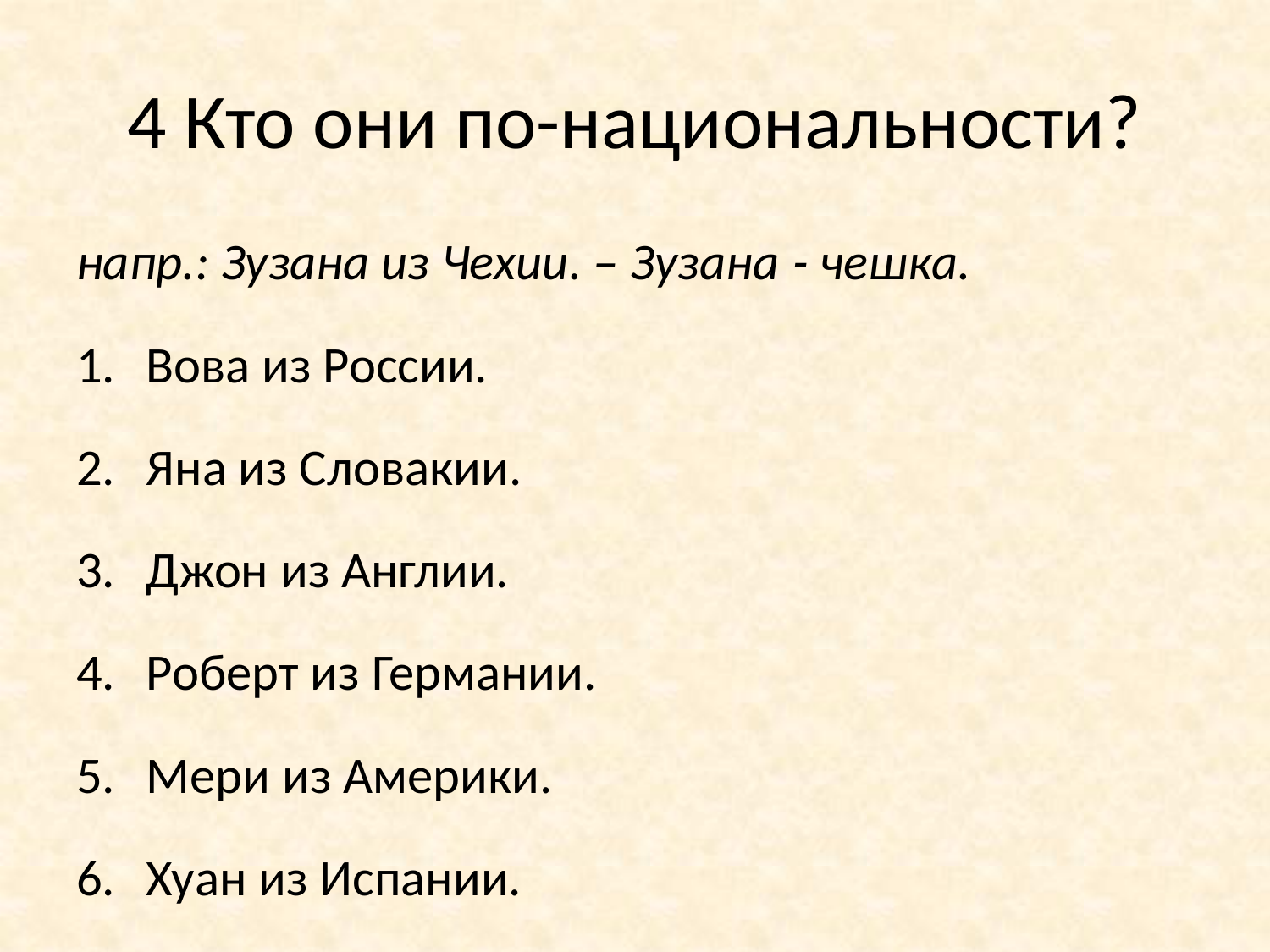

# 4 Кто они по-национальности?
напр.: Зузана из Чехии. – Зузана - чешка.
Вова из России.
Яна из Словакии.
Джон из Англии.
Роберт из Германии.
Мери из Америки.
Хуан из Испании.